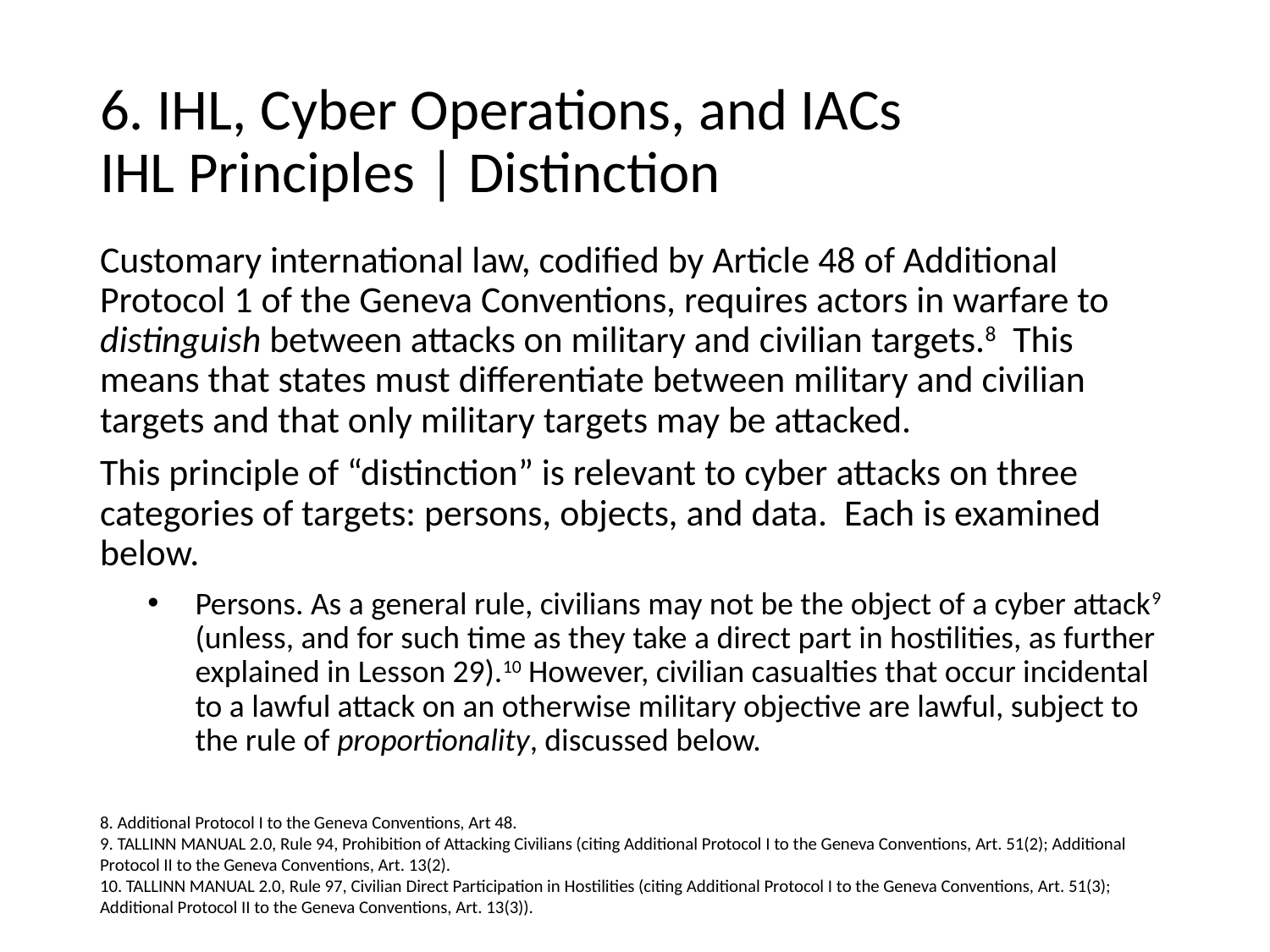

# 6. IHL, Cyber Operations, and IACs IHL Principles | Distinction
Customary international law, codified by Article 48 of Additional Protocol 1 of the Geneva Conventions, requires actors in warfare to distinguish between attacks on military and civilian targets.8  This means that states must differentiate between military and civilian targets and that only military targets may be attacked.
This principle of “distinction” is relevant to cyber attacks on three categories of targets: persons, objects, and data.  Each is examined below.
Persons. As a general rule, civilians may not be the object of a cyber attack9 (unless, and for such time as they take a direct part in hostilities, as further explained in Lesson 29).10 However, civilian casualties that occur incidental to a lawful attack on an otherwise military objective are lawful, subject to the rule of proportionality, discussed below.

8. Additional Protocol I to the Geneva Conventions, Art 48.
9. TALLINN MANUAL 2.0, Rule 94, Prohibition of Attacking Civilians (citing Additional Protocol I to the Geneva Conventions, Art. 51(2); Additional Protocol II to the Geneva Conventions, Art. 13(2).
10. TALLINN MANUAL 2.0, Rule 97, Civilian Direct Participation in Hostilities (citing Additional Protocol I to the Geneva Conventions, Art. 51(3); Additional Protocol II to the Geneva Conventions, Art. 13(3)).